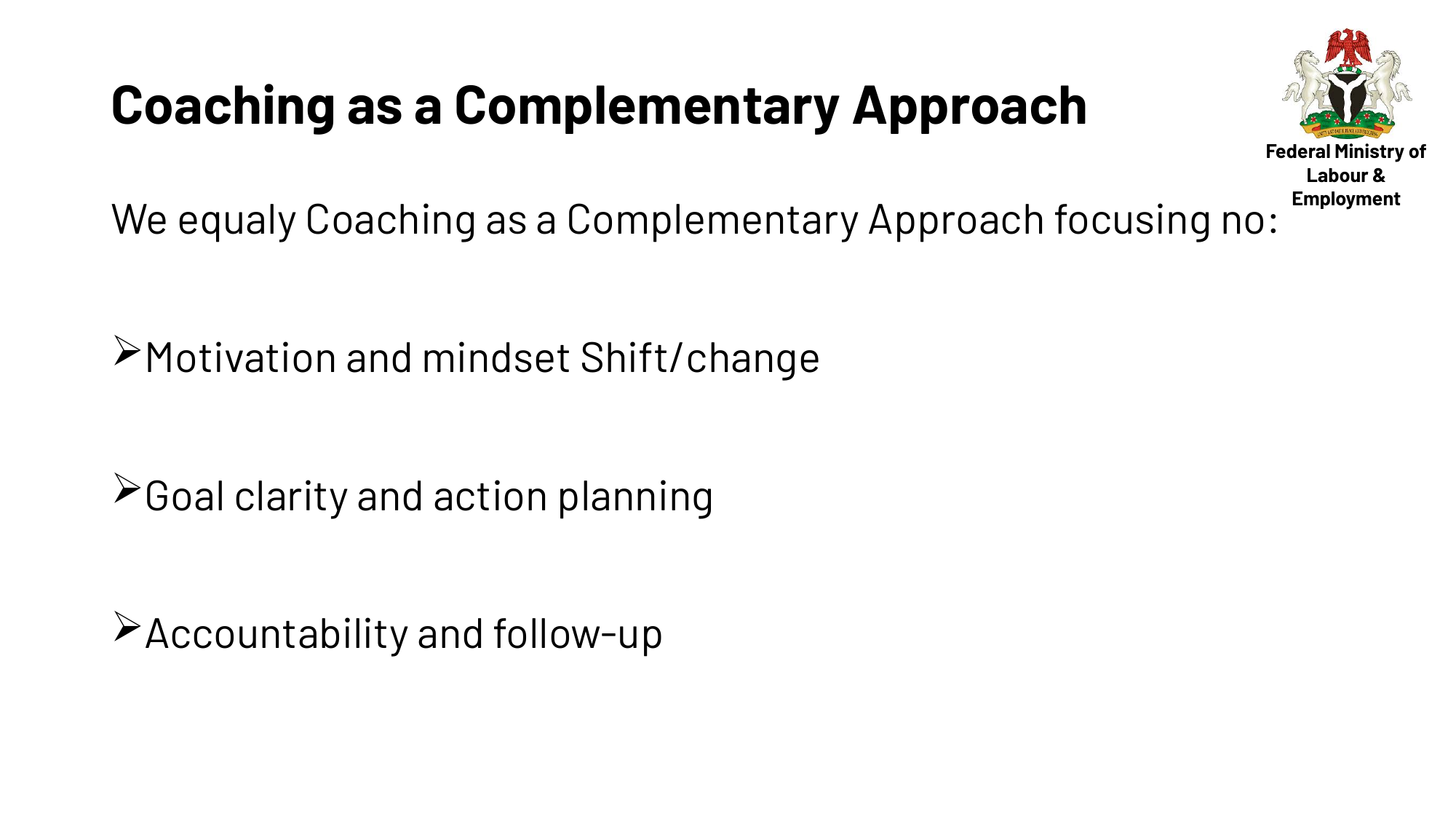

# Coaching as a Complementary Approach
We equaly Coaching as a Complementary Approach focusing no:

Motivation and mindset Shift/change

Goal clarity and action planning

Accountability and follow-up